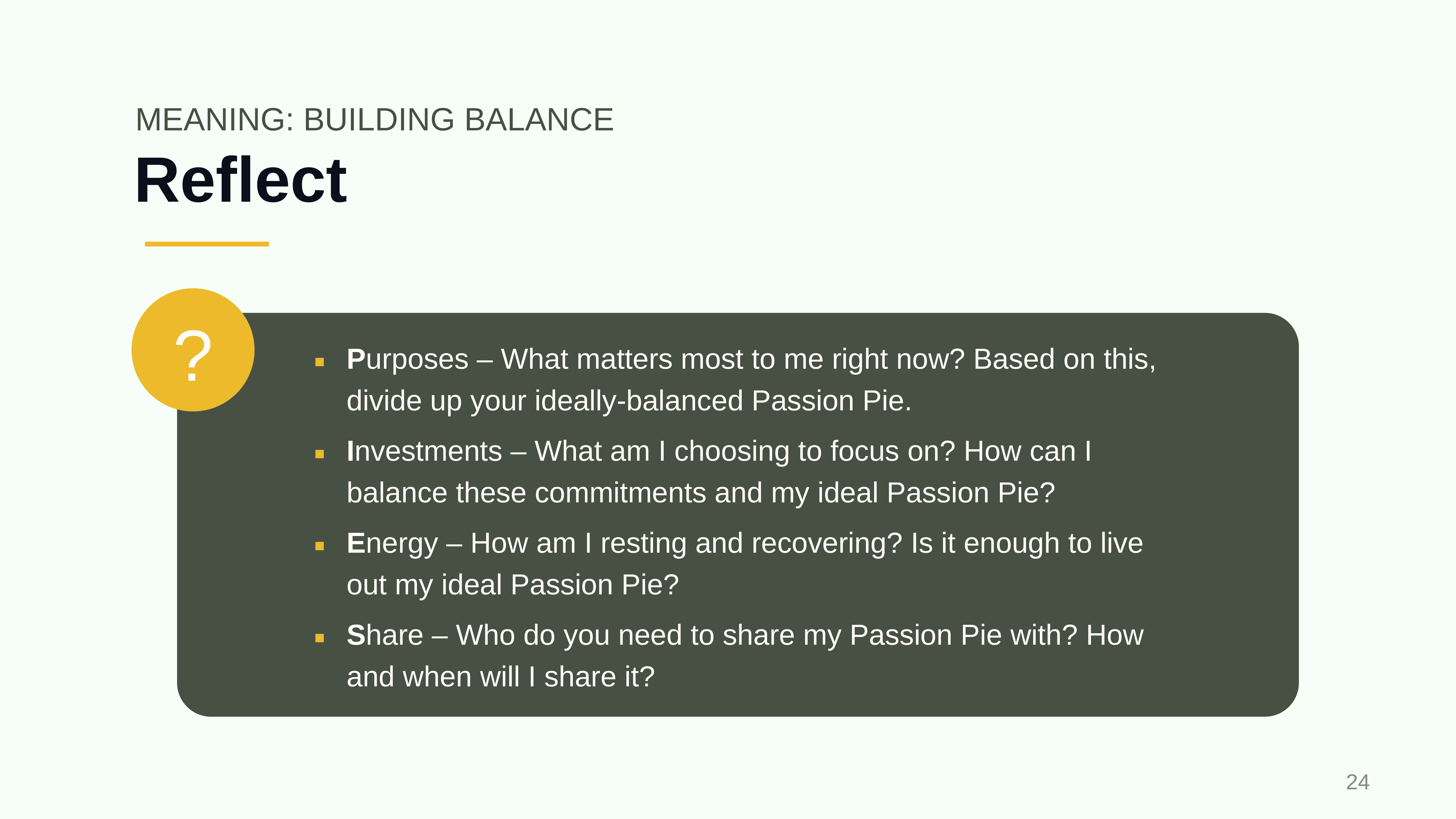

MEANING: BUILDING BALANCE
# Reflect

?

Purposes – What matters most to me right now? Based on this, divide up your ideally-balanced Passion Pie.
Investments – What am I choosing to focus on? How can I balance these commitments and my ideal Passion Pie?
Energy – How am I resting and recovering? Is it enough to live out my ideal Passion Pie?
Share – Who do you need to share my Passion Pie with? How and when will I share it?
24